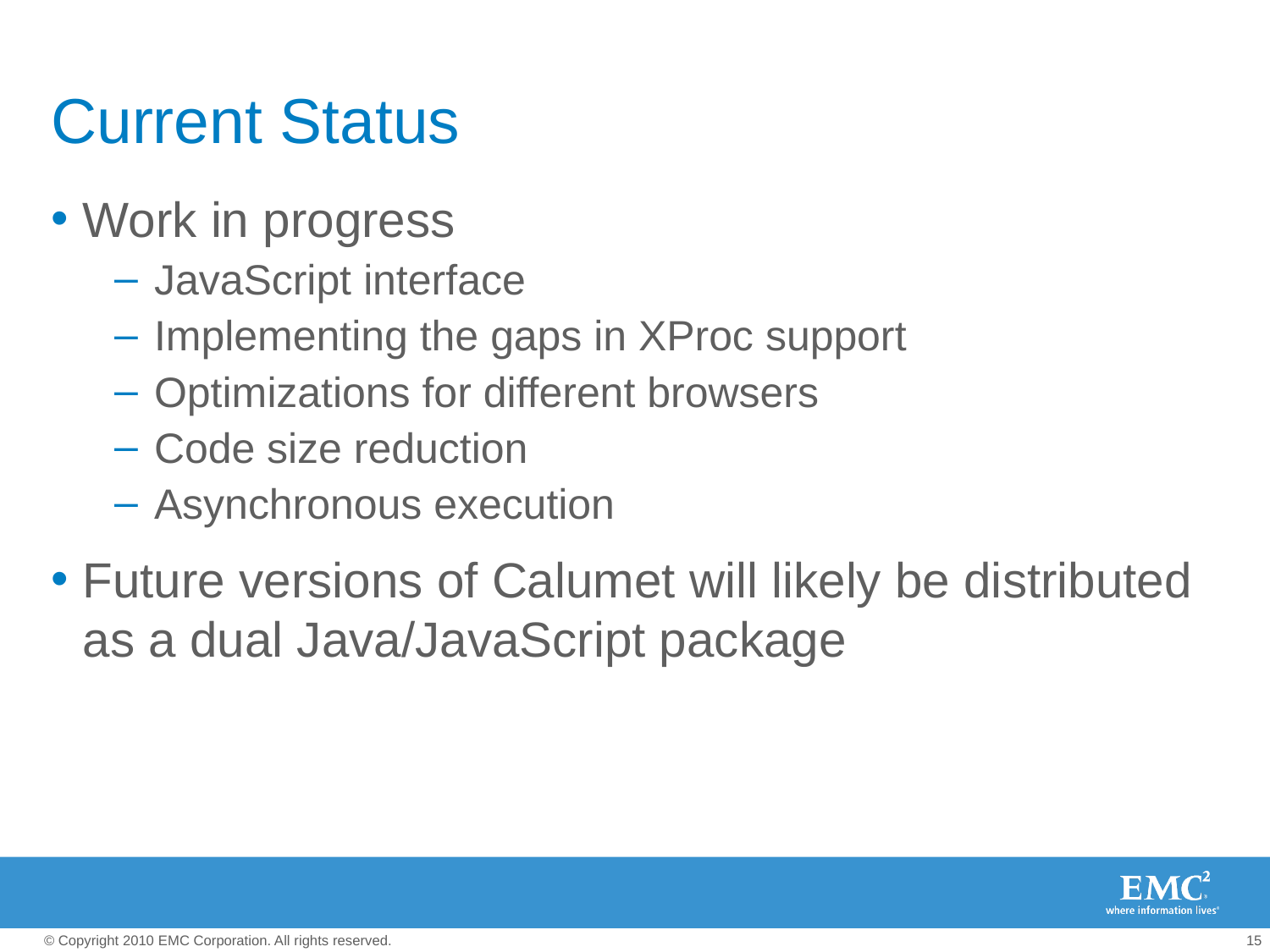

# Current Status
Work in progress
JavaScript interface
Implementing the gaps in XProc support
Optimizations for different browsers
Code size reduction
Asynchronous execution
Future versions of Calumet will likely be distributed as a dual Java/JavaScript package